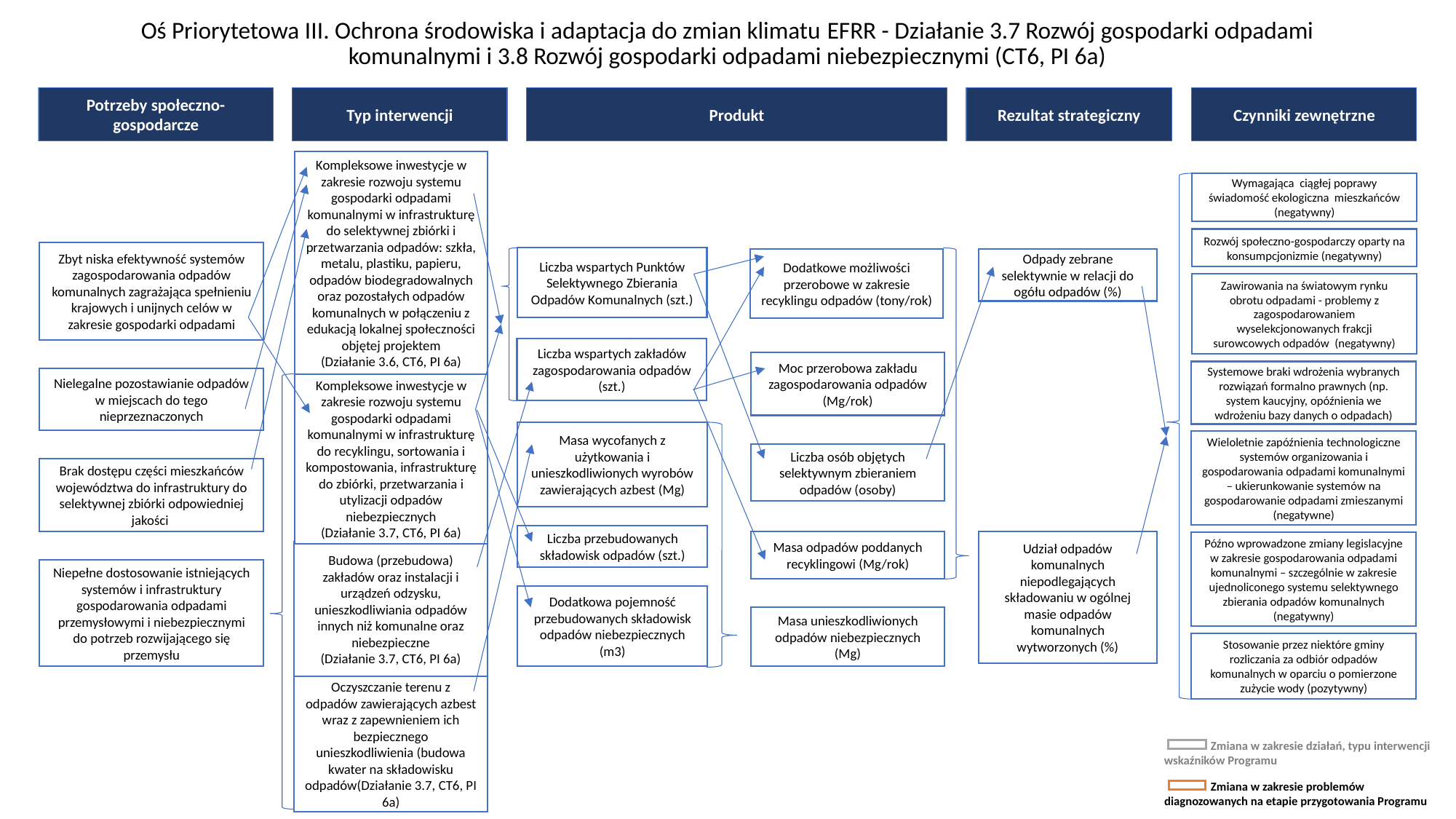

# Oś Priorytetowa III. Ochrona środowiska i adaptacja do zmian klimatu EFRR - Działanie 3.7 Rozwój gospodarki odpadami komunalnymi i 3.8 Rozwój gospodarki odpadami niebezpiecznymi (CT6, PI 6a)
Kompleksowe inwestycje w zakresie rozwoju systemu gospodarki odpadami komunalnymi w infrastrukturę do selektywnej zbiórki i przetwarzania odpadów: szkła, metalu, plastiku, papieru, odpadów biodegradowalnych oraz pozostałych odpadów komunalnych w połączeniu z edukacją lokalnej społeczności objętej projektem
(Działanie 3.6, CT6, PI 6a)

Wymagająca  ciągłej poprawy świadomość ekologiczna  mieszkańców (negatywny)
Rozwój społeczno-gospodarczy oparty na konsumpcjonizmie (negatywny)
Zbyt niska efektywność systemów zagospodarowania odpadów komunalnych zagrażająca spełnieniu krajowych i unijnych celów w zakresie gospodarki odpadami

Liczba wspartych Punktów Selektywnego Zbierania Odpadów Komunalnych (szt.)

Dodatkowe możliwości przerobowe w zakresie recyklingu odpadów (tony/rok)
Odpady zebrane selektywnie w relacji do ogółu odpadów (%)
Zawirowania na światowym rynku obrotu odpadami - problemy z zagospodarowaniem wyselekcjonowanych frakcji surowcowych odpadów  (negatywny)
Liczba wspartych zakładów zagospodarowania odpadów (szt.)
Moc przerobowa zakładu zagospodarowania odpadów (Mg/rok)
Systemowe braki wdrożenia wybranych rozwiązań formalno prawnych (np. system kaucyjny, opóźnienia we wdrożeniu bazy danych o odpadach)
Nielegalne pozostawianie odpadów w miejscach do tego nieprzeznaczonych

Kompleksowe inwestycje w zakresie rozwoju systemu gospodarki odpadami komunalnymi w infrastrukturę do recyklingu, sortowania i kompostowania, infrastrukturę do zbiórki, przetwarzania i utylizacji odpadów niebezpiecznych
(Działanie 3.7, CT6, PI 6a)
Masa wycofanych z użytkowania i unieszkodliwionych wyrobów zawierających azbest (Mg)

Wieloletnie zapóźnienia technologiczne systemów organizowania i gospodarowania odpadami komunalnymi – ukierunkowanie systemów na gospodarowanie odpadami zmieszanymi (negatywne)
Liczba osób objętych selektywnym zbieraniem odpadów (osoby)
Brak dostępu części mieszkańców województwa do infrastruktury do selektywnej zbiórki odpowiedniej jakości
Liczba przebudowanych składowisk odpadów (szt.)
Masa odpadów poddanych recyklingowi (Mg/rok)
Udział odpadów komunalnych niepodlegających składowaniu w ogólnej masie odpadów komunalnych
wytworzonych (%)
Późno wprowadzone zmiany legislacyjne w zakresie gospodarowania odpadami komunalnymi – szczególnie w zakresie ujednoliconego systemu selektywnego zbierania odpadów komunalnych (negatywny)
Budowa (przebudowa) zakładów oraz instalacji i urządzeń odzysku, unieszkodliwiania odpadów innych niż komunalne oraz niebezpieczne
(Działanie 3.7, CT6, PI 6a)
Niepełne dostosowanie istniejących systemów i infrastruktury gospodarowania odpadami przemysłowymi i niebezpiecznymi do potrzeb rozwijającego się przemysłu
Dodatkowa pojemność przebudowanych składowisk odpadów niebezpiecznych (m3)
Masa unieszkodliwionych odpadów niebezpiecznych (Mg)
Stosowanie przez niektóre gminy rozliczania za odbiór odpadów komunalnych w oparciu o pomierzone zużycie wody (pozytywny)
Oczyszczanie terenu z odpadów zawierających azbest wraz z zapewnieniem ich bezpiecznego unieszkodliwienia (budowa kwater na składowisku odpadów(Działanie 3.7, CT6, PI 6a)